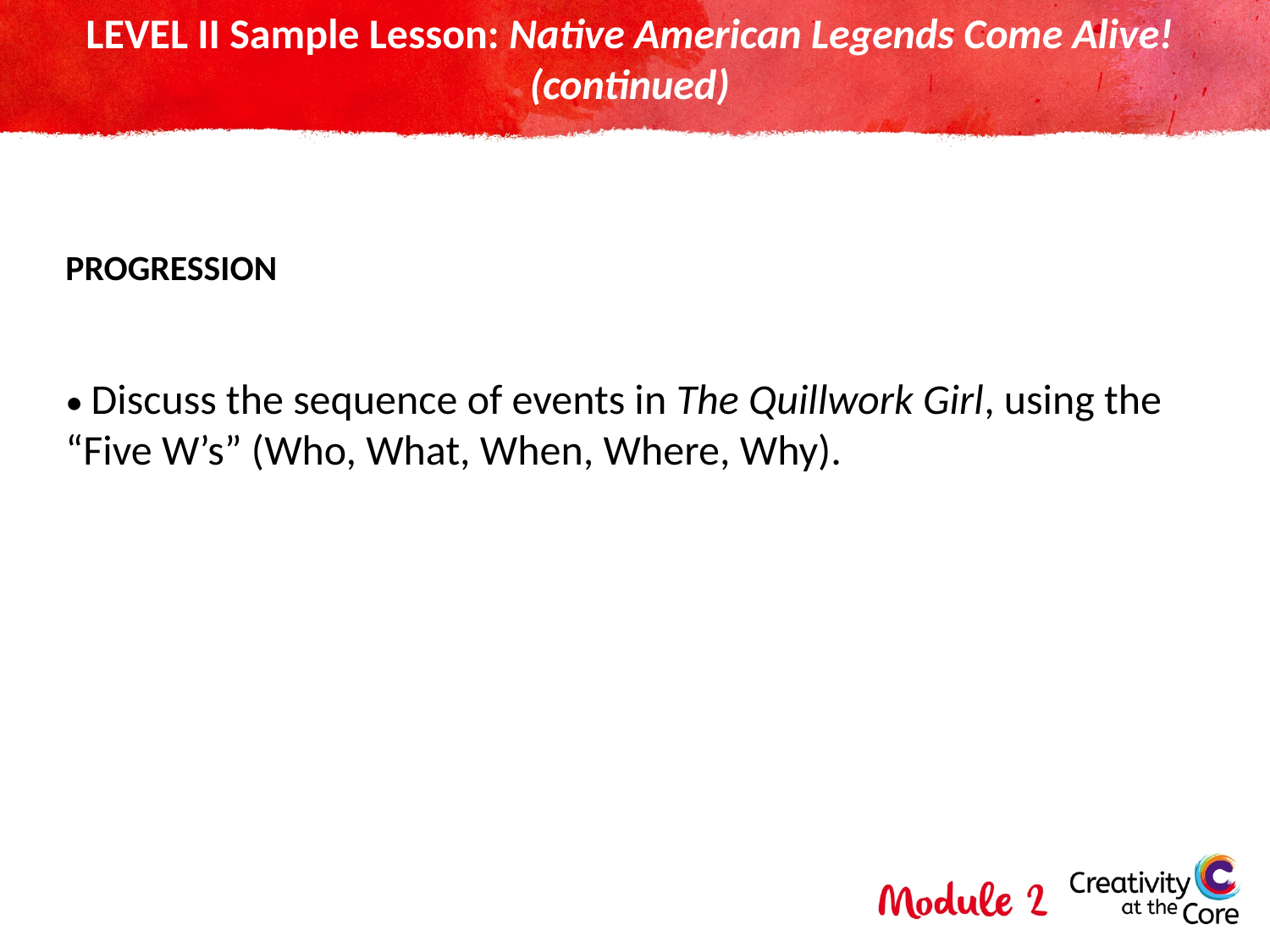

# LEVEL II Sample Lesson: Native American Legends Come Alive! (continued)

PROGRESSION

• Discuss the sequence of events in The Quillwork Girl, using the “Five W’s” (Who, What, When, Where, Why).